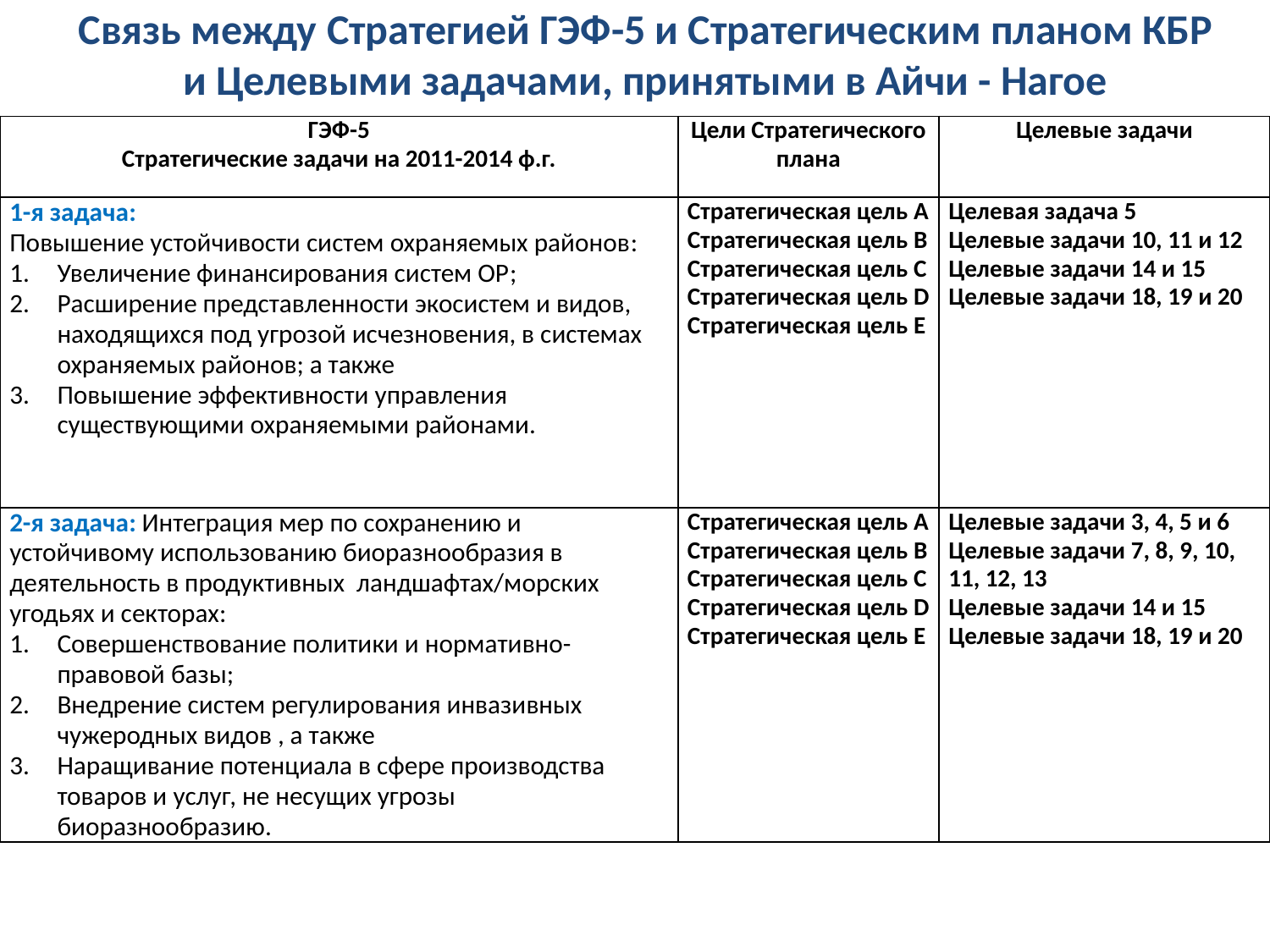

# Связь между Стратегией ГЭФ-5 и Стратегическим планом КБР и Целевыми задачами, принятыми в Айчи - Нагое
| ГЭФ-5 Стратегические задачи на 2011-2014 ф.г. | Цели Стратегического плана | Целевые задачи |
| --- | --- | --- |
| 1-я задача: Повышение устойчивости систем охраняемых районов: Увеличение финансирования систем ОР; Расширение представленности экосистем и видов, находящихся под угрозой исчезновения, в системах охраняемых районов; а также Повышение эффективности управления существующими охраняемыми районами. | Стратегическая цель A Стратегическая цель B Стратегическая цель C Стратегическая цель D Стратегическая цель E | Целевая задача 5 Целевые задачи 10, 11 и 12 Целевые задачи 14 и 15 Целевые задачи 18, 19 и 20 |
| 2-я задача: Интеграция мер по сохранению и устойчивому использованию биоразнообразия в деятельность в продуктивных ландшафтах/морских угодьях и секторах: Совершенствование политики и нормативно-правовой базы; Внедрение систем регулирования инвазивных чужеродных видов , а также Наращивание потенциала в сфере производства товаров и услуг, не несущих угрозы биоразнообразию. | Стратегическая цель A Стратегическая цель B Стратегическая цель C Стратегическая цель D Стратегическая цель E | Целевые задачи 3, 4, 5 и 6 Целевые задачи 7, 8, 9, 10, 11, 12, 13 Целевые задачи 14 и 15 Целевые задачи 18, 19 и 20 |